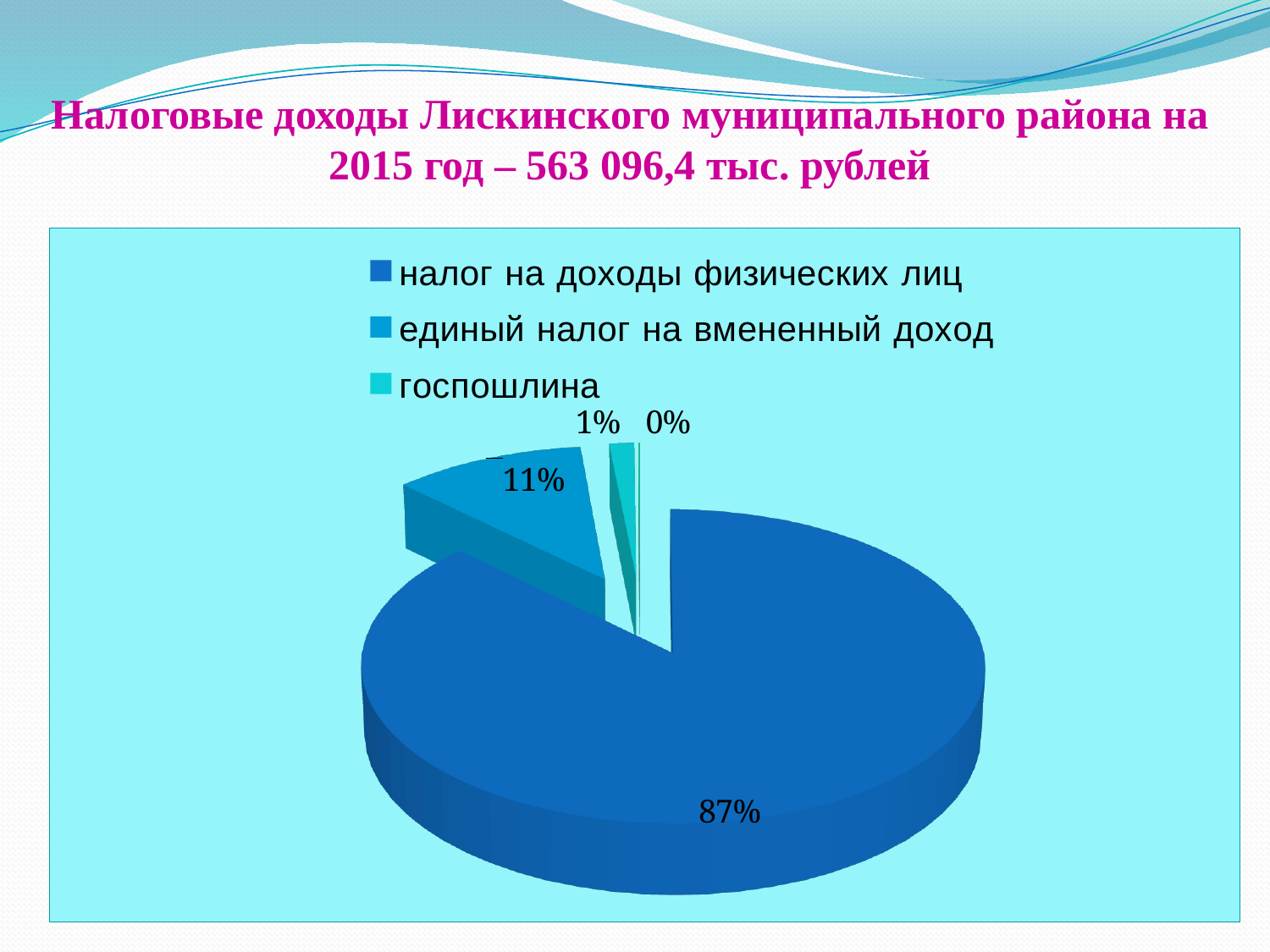

# Налоговые доходы Лискинского муниципального района на 2015 год – 563 096,4 тыс. рублей

[unsupported chart]